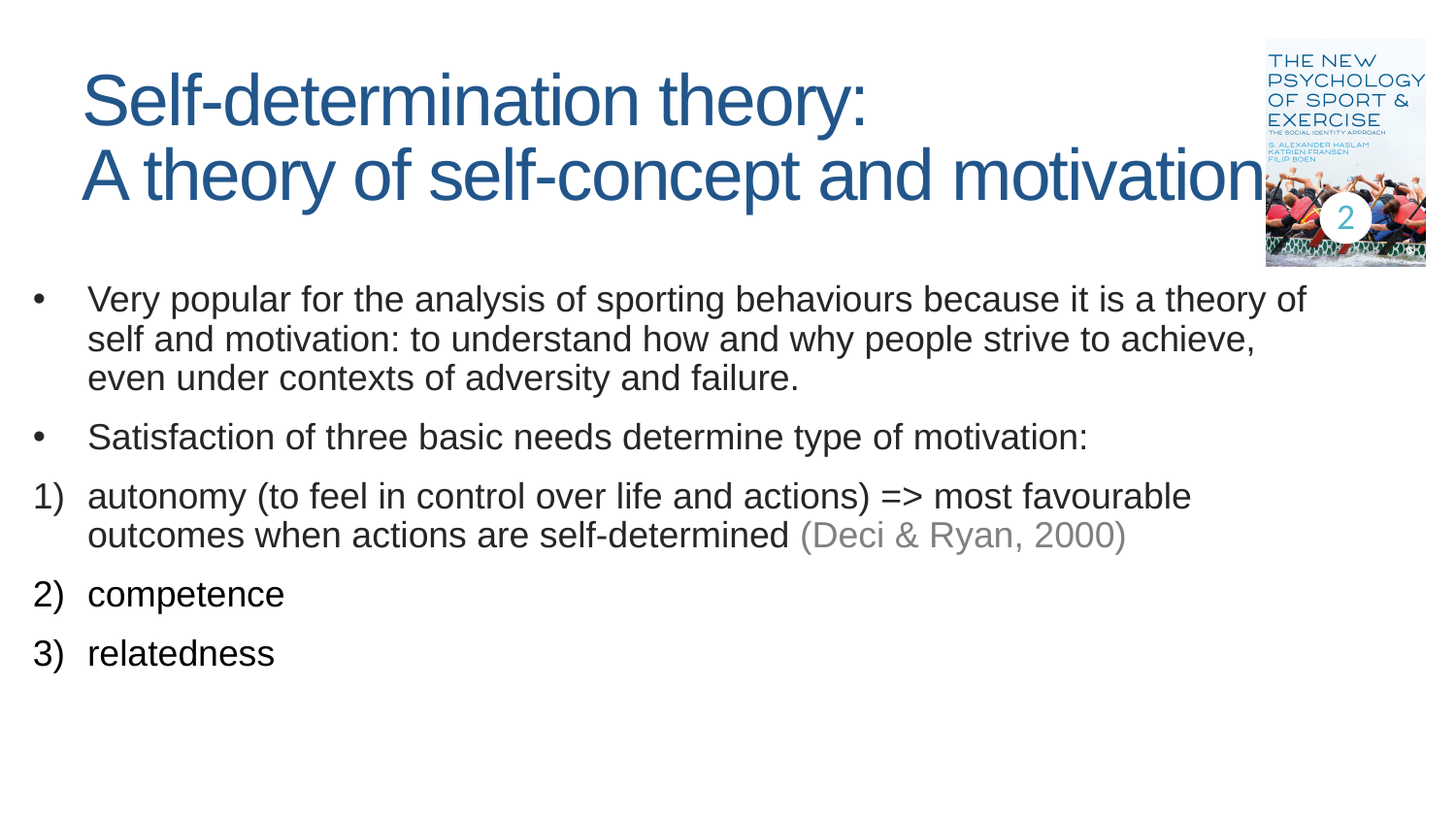

# Self-determination theory: A theory of self-concept and motivation
2
Very popular for the analysis of sporting behaviours because it is a theory of self and motivation: to understand how and why people strive to achieve, even under contexts of adversity and failure.
Satisfaction of three basic needs determine type of motivation:
autonomy (to feel in control over life and actions) => most favourable outcomes when actions are self-determined (Deci & Ryan, 2000)
competence
relatedness